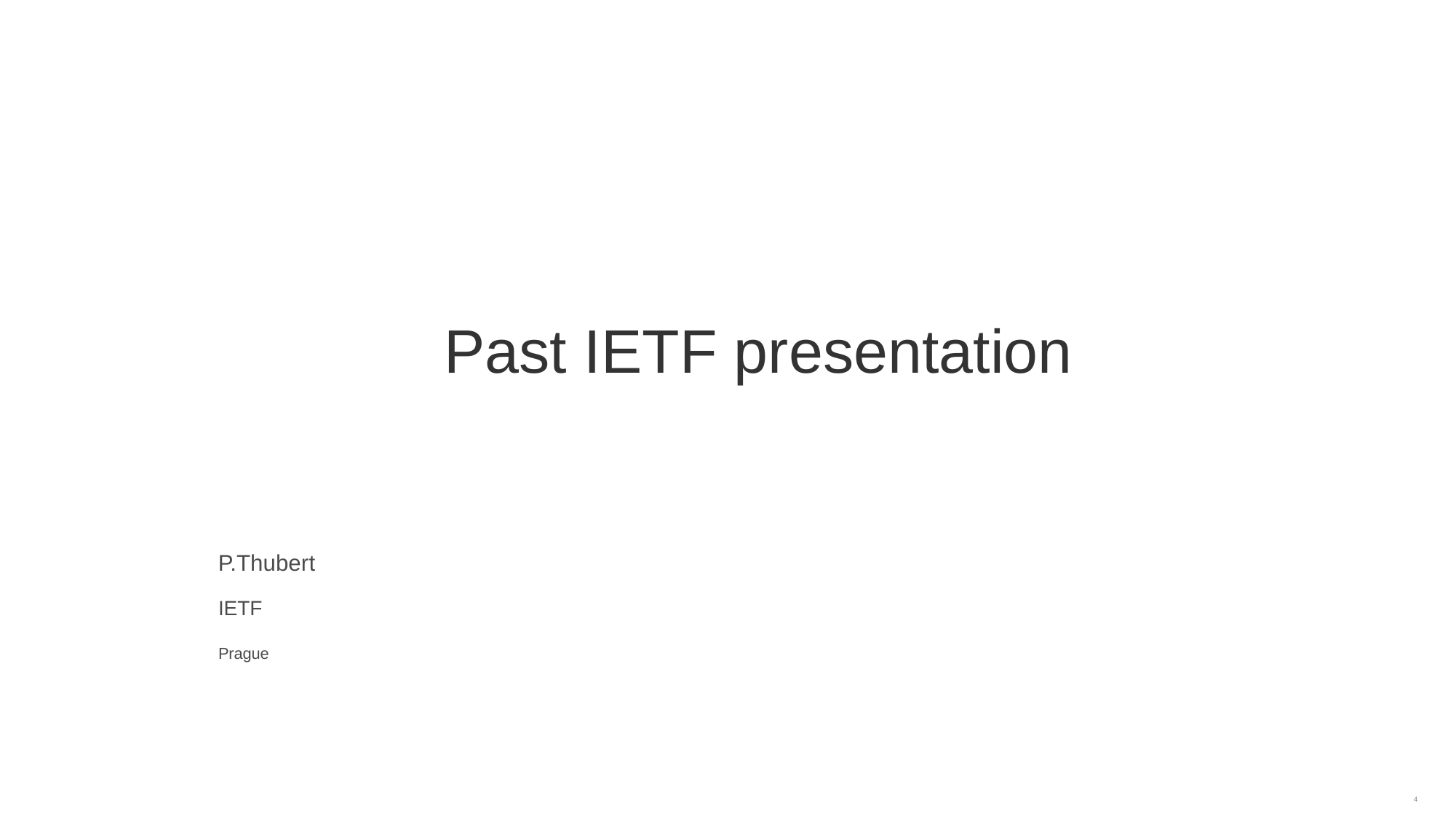

# Past IETF presentation

P.Thubert
IETF

Prague